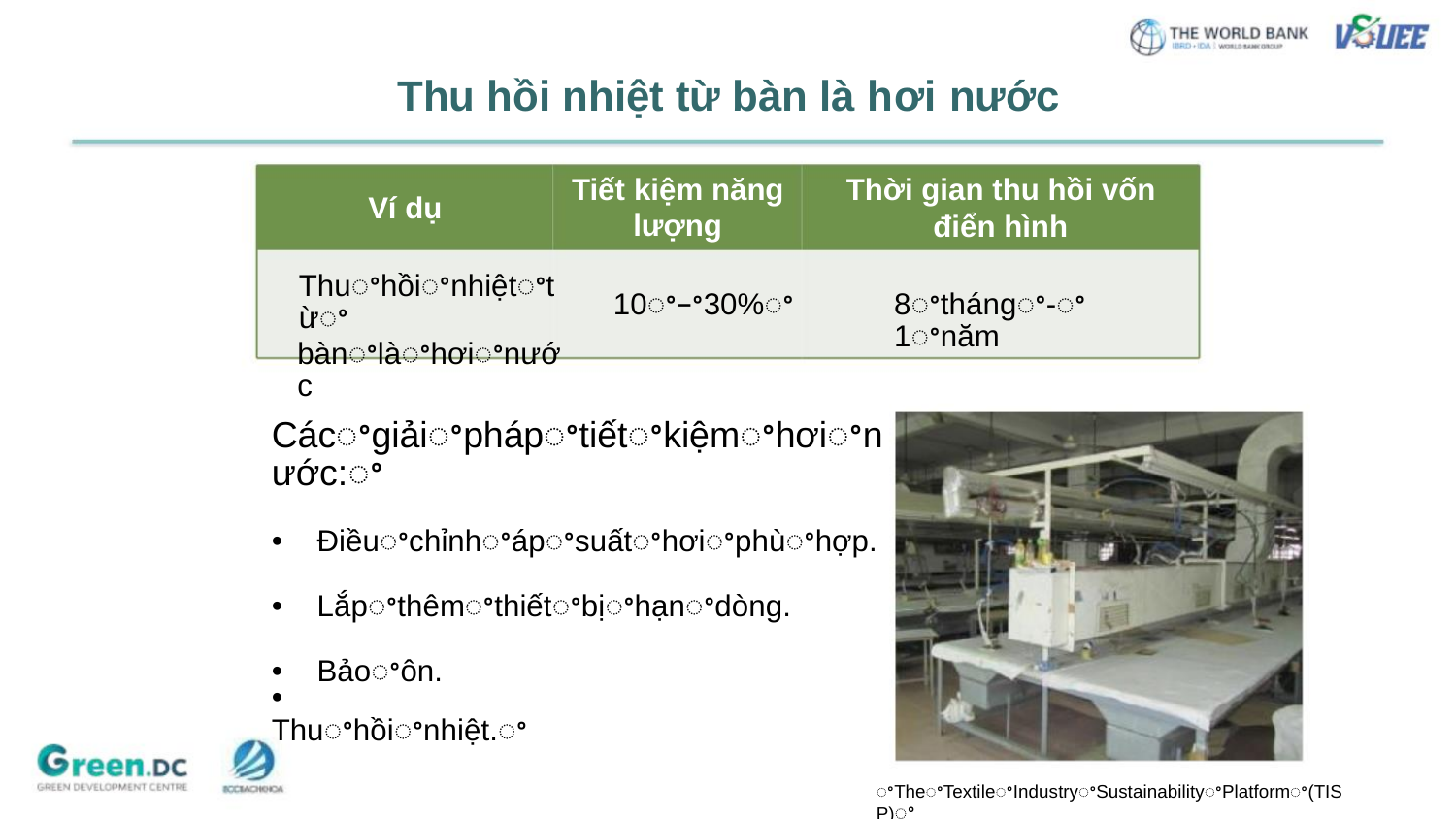

Thu hồi nhiệt từ bàn là hơi nước
Tiết kiệm năng
lượng
Thời gian thu hồi vốn
Ví dụ
điển hình
Thuꢀhồiꢀnhiệtꢀtừꢀ
bànꢀlàꢀhơiꢀnước
10ꢀ–ꢀ30%ꢀ
8ꢀthángꢀ-ꢀ1ꢀnăm
Cácꢀgiảiꢀphápꢀtiếtꢀkiệmꢀhơiꢀnước:ꢀ
• Điềuꢀchỉnhꢀápꢀsuấtꢀhơiꢀphùꢀhợp.
• Lắpꢀthêmꢀthiếtꢀbịꢀhạnꢀdòng.
• Bảoꢀôn.
• Thuꢀhồiꢀnhiệt.ꢀ
ꢀTheꢀTextileꢀIndustryꢀSustainabilityꢀPlatformꢀ(TISP)ꢀ